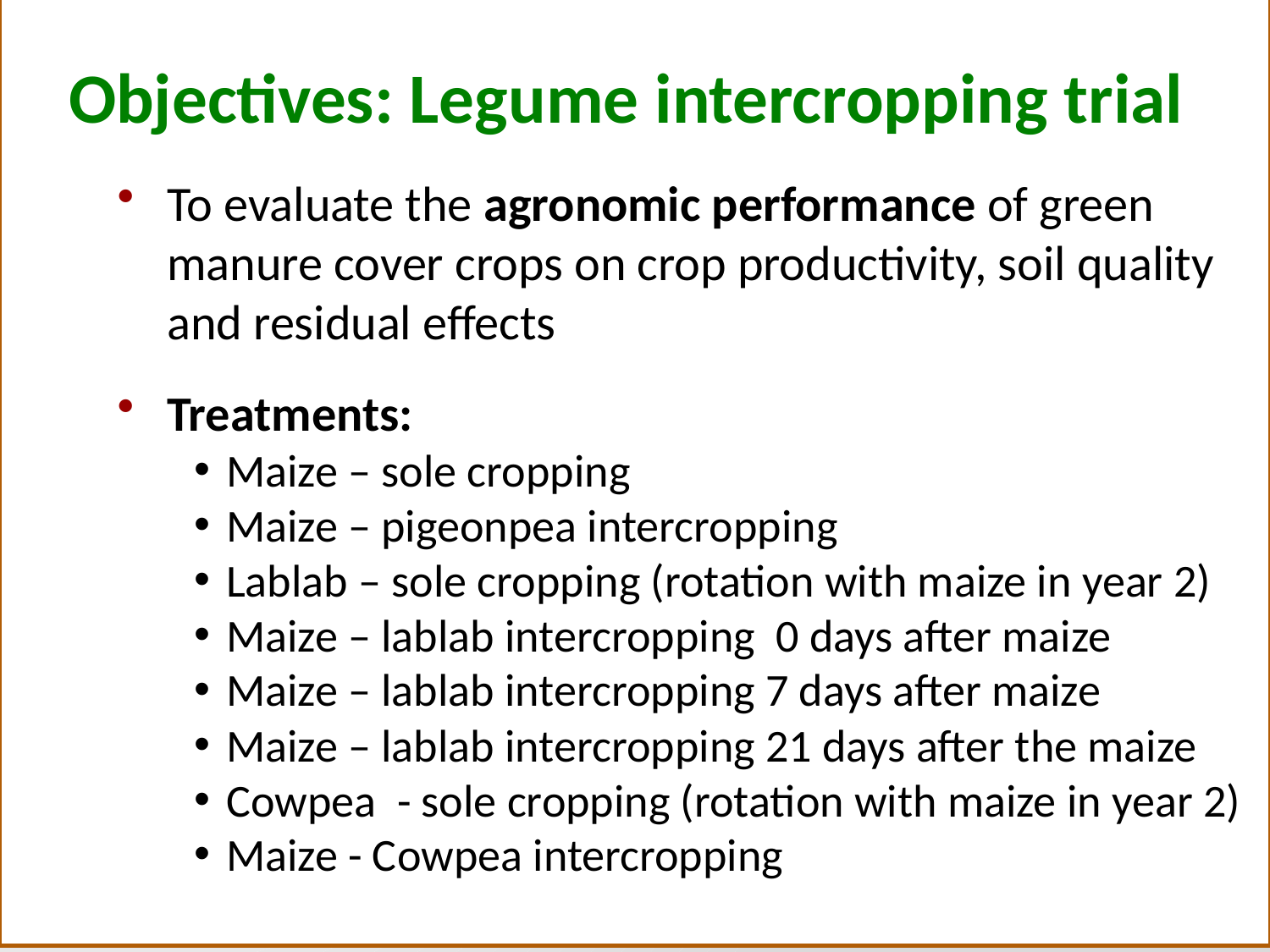

Objectives: Legume intercropping trial
To evaluate the agronomic performance of green manure cover crops on crop productivity, soil quality and residual effects
Treatments:
Maize – sole cropping
Maize – pigeonpea intercropping
Lablab – sole cropping (rotation with maize in year 2)
Maize – lablab intercropping  0 days after maize
Maize – lablab intercropping 7 days after maize
Maize – lablab intercropping 21 days after the maize
Cowpea  - sole cropping (rotation with maize in year 2)
Maize - Cowpea intercropping